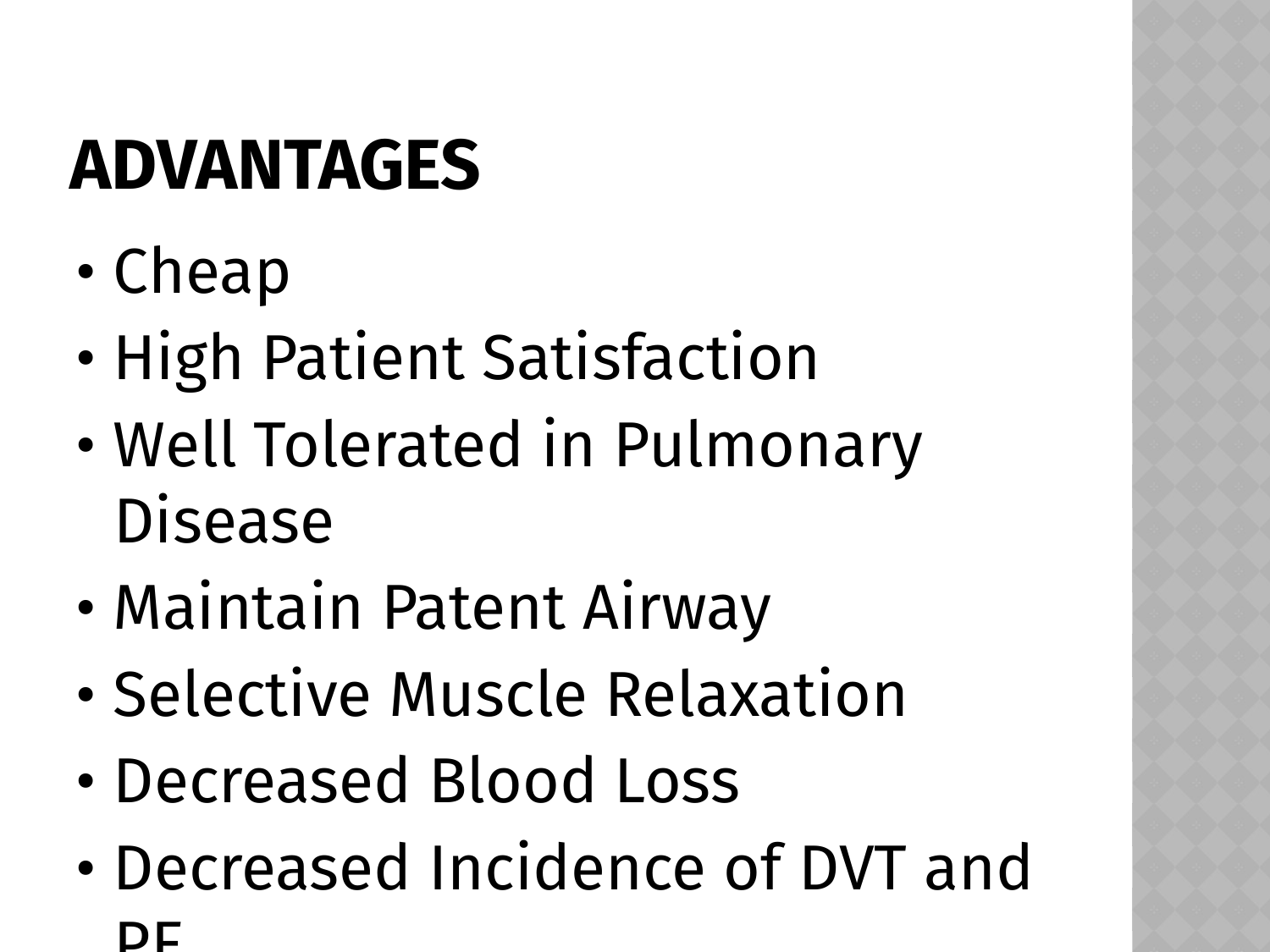

# Advantages
• Cheap
• High Patient Satisfaction
• Well Tolerated in Pulmonary Disease
• Maintain Patent Airway
• Selective Muscle Relaxation
• Decreased Blood Loss
• Decreased Incidence of DVT and PE